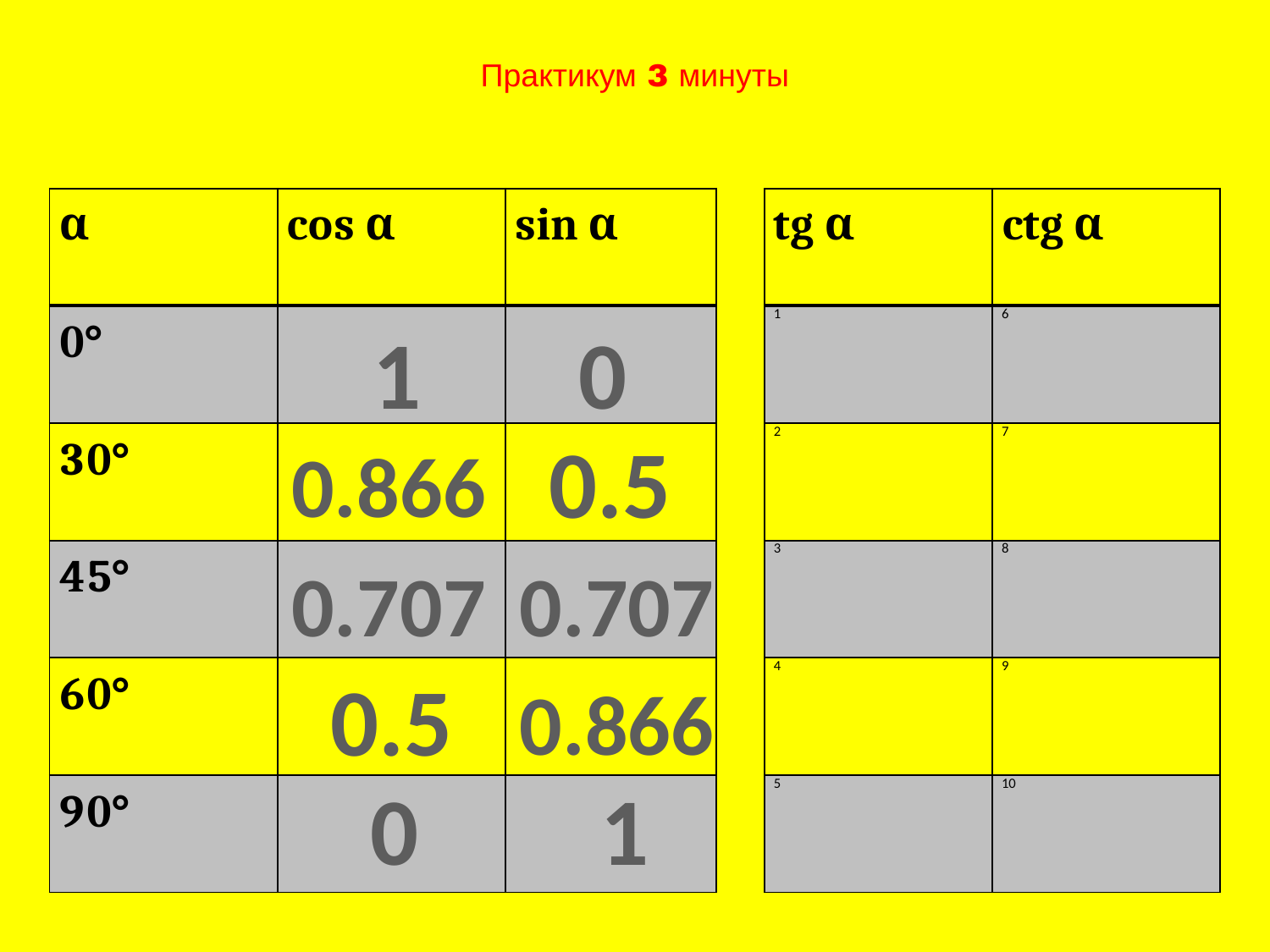

# Практикум 3 минуты
| α | cos α | sin α |  | tg α | ctg α |
| --- | --- | --- | --- | --- | --- |
| 0° |  |  |  | 1 | 6 |
| 30° |  |  |  | 2 | 7 |
| 45° |  |  |  | 3 | 8 |
| 60° |  |  |  | 4 | 9 |
| 90° |  |  |  | 5 | 10 |
1
0
0.5
0.866
0.707
0.707
0.5
0.866
0
1